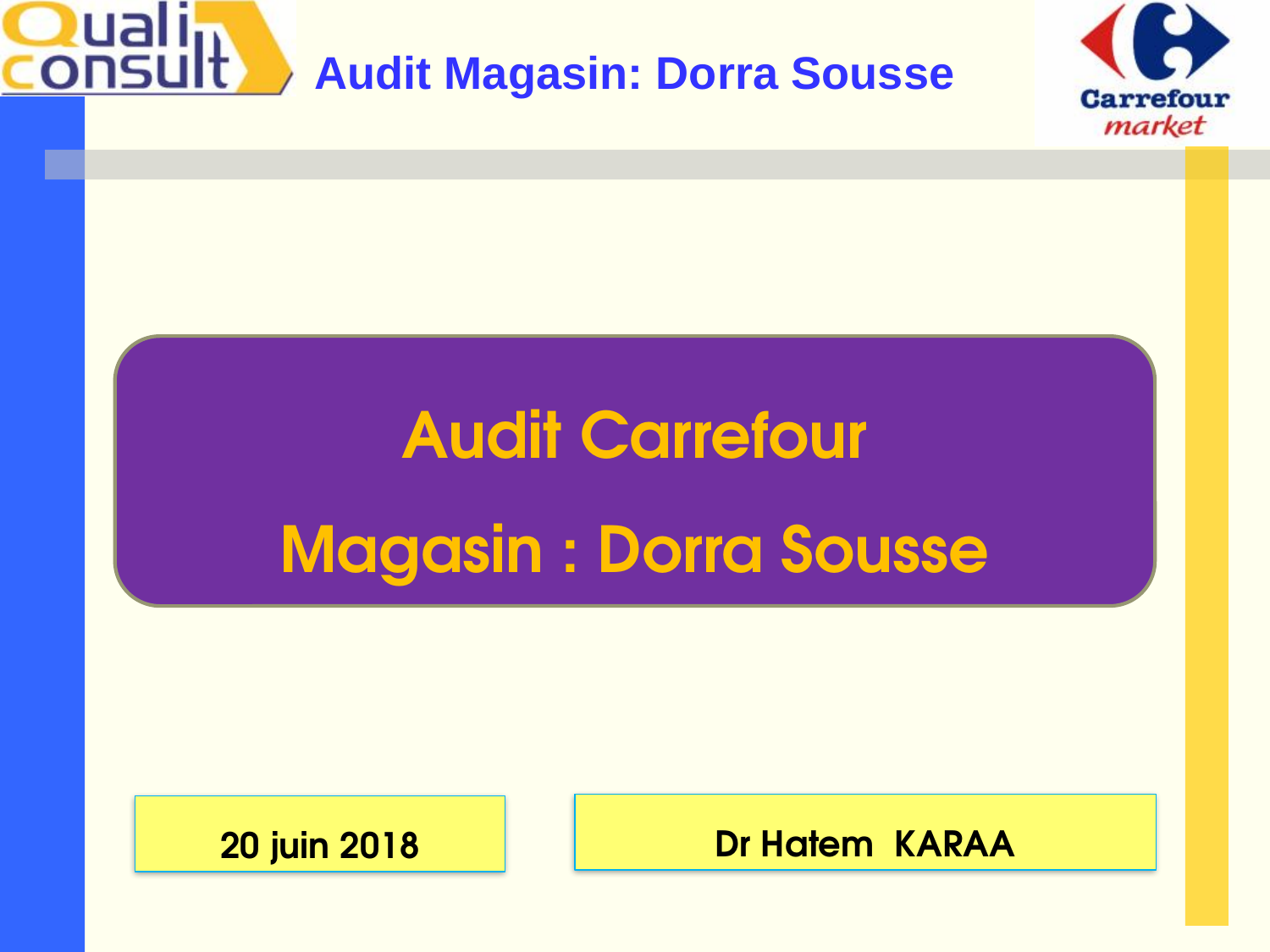

Audit Carrefour
Magasin : Dorra Sousse
Dr Hatem  KARAA
20 juin 2018